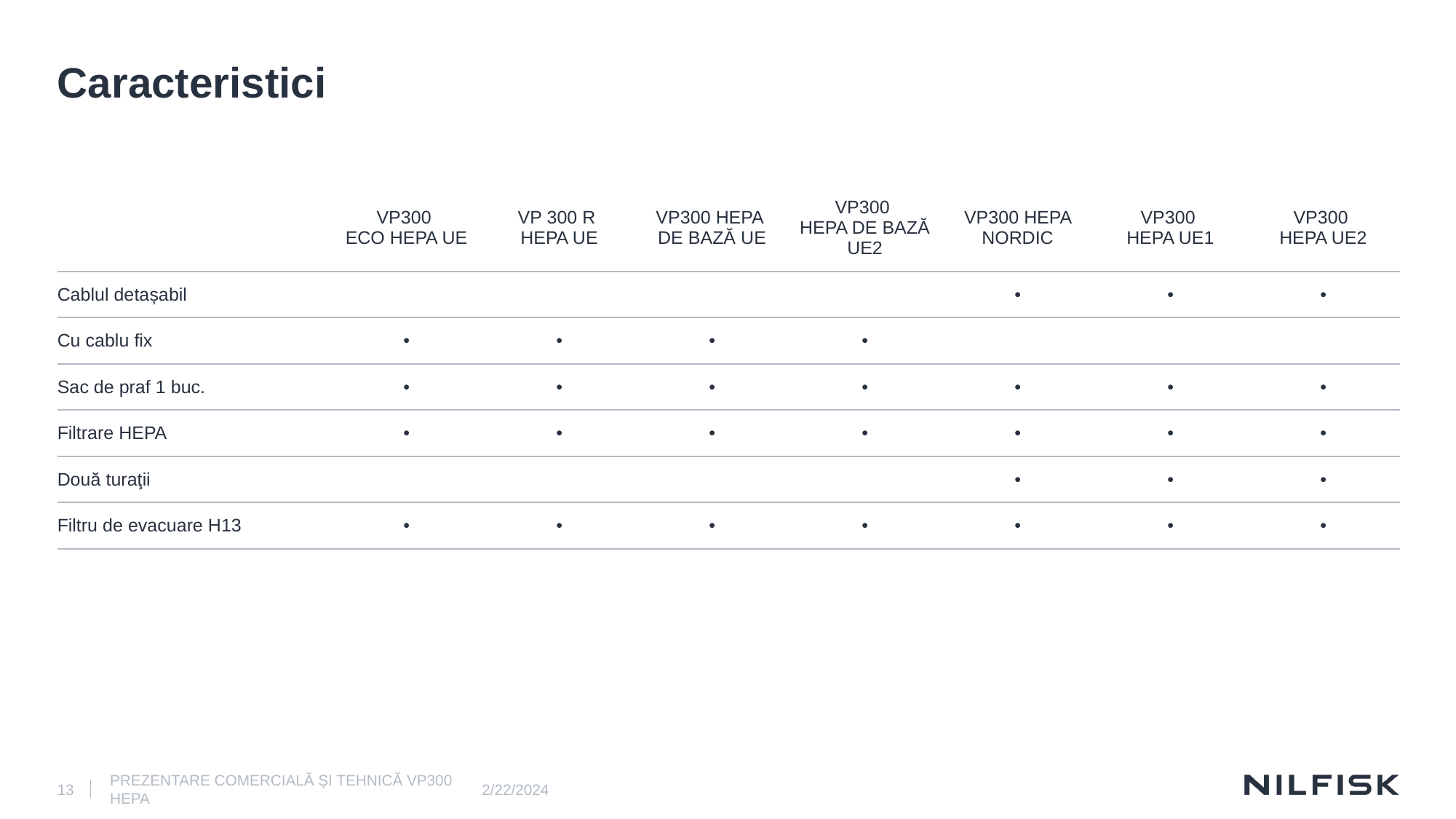

# Caracteristici
|  | VP300 ECO HEPA UE | VP 300 R HEPA UE | VP300 HEPA DE BAZĂ UE | VP300 HEPA DE BAZĂ UE2 | VP300 HEPA NORDIC | VP300 HEPA UE1 | VP300 HEPA UE2 |
| --- | --- | --- | --- | --- | --- | --- | --- |
| Cablul detașabil |  |  |  |  | • | • | • |
| Cu cablu fix | • | • | • | • |  |  |  |
| Sac de praf 1 buc. | • | • | • | • | • | • | • |
| Filtrare HEPA | • | • | • | • | • | • | • |
| Două turaţii |  |  |  |  | • | • | • |
| Filtru de evacuare H13 | • | • | • | • | • | • | • |
PREZENTARE COMERCIALĂ ȘI TEHNICĂ VP300 HEPA
13
2/22/2024